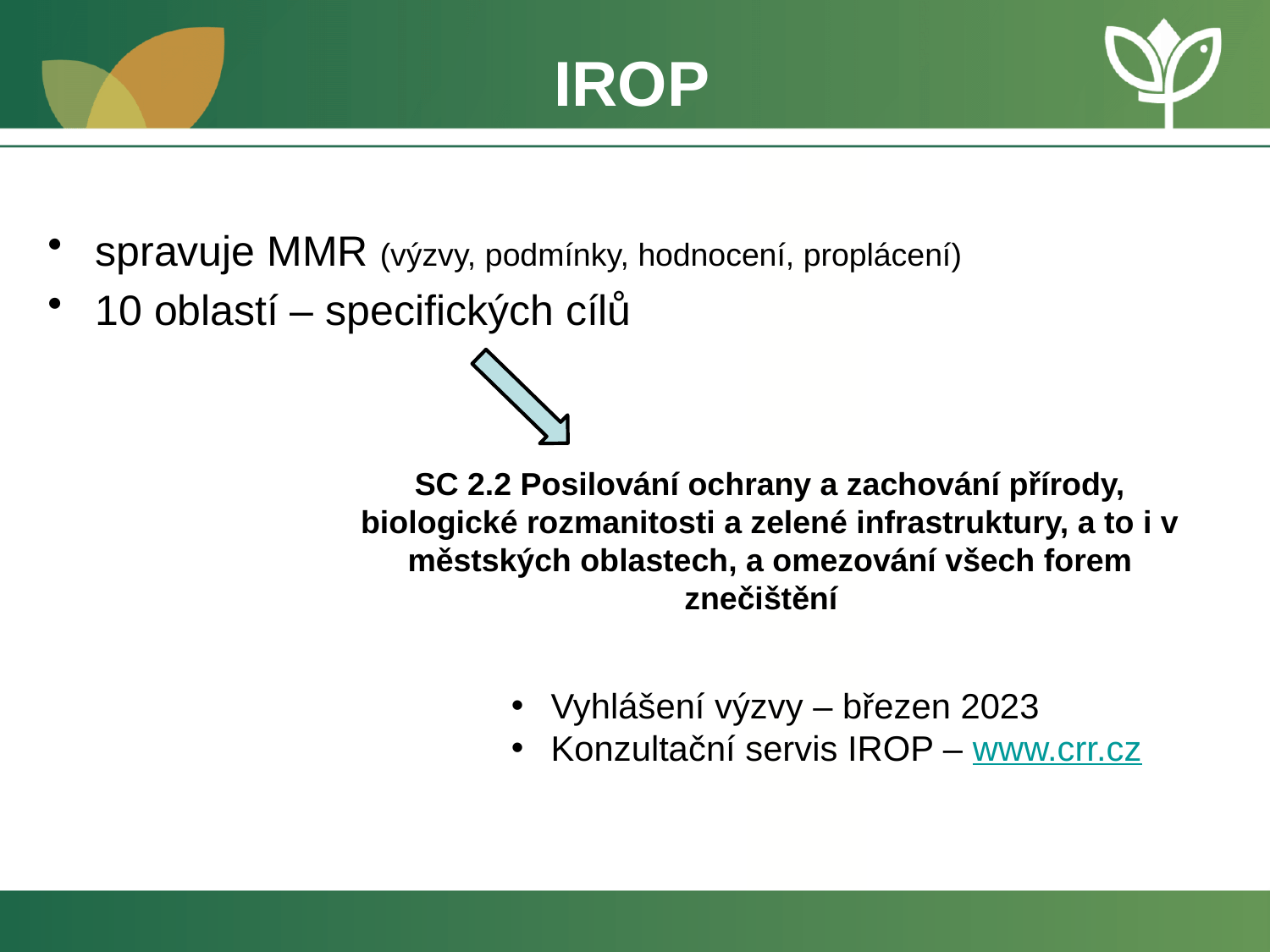

# IROP
spravuje MMR (výzvy, podmínky, hodnocení, proplácení)
10 oblastí – specifických cílů

SC 2.2 Posilování ochrany a zachování přírody, biologické rozmanitosti a zelené infrastruktury, a to i v městských oblastech, a omezování všech forem znečištění
Vyhlášení výzvy – březen 2023
Konzultační servis IROP – www.crr.cz